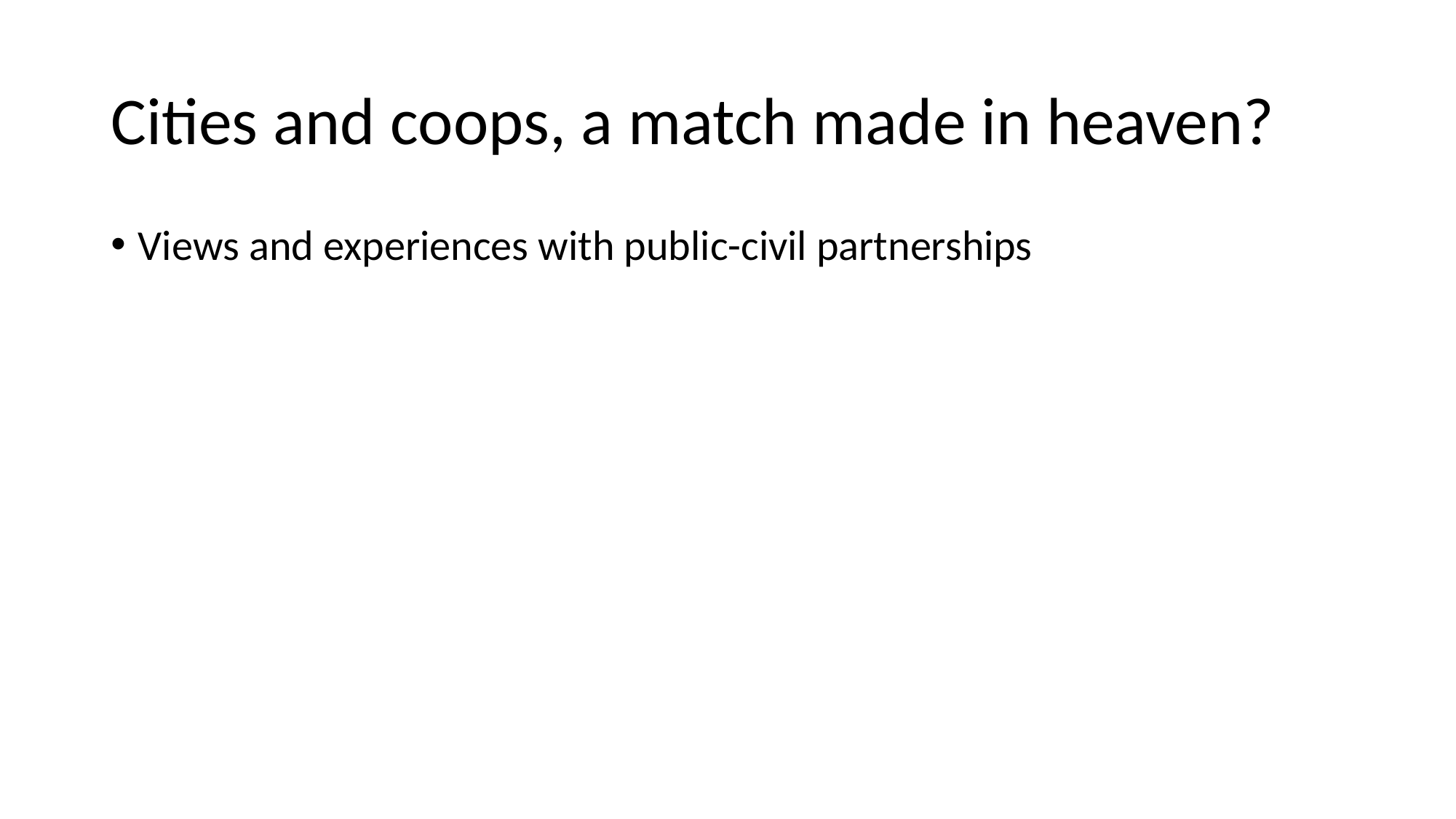

# Cities and coops, a match made in heaven?
Views and experiences with public-civil partnerships